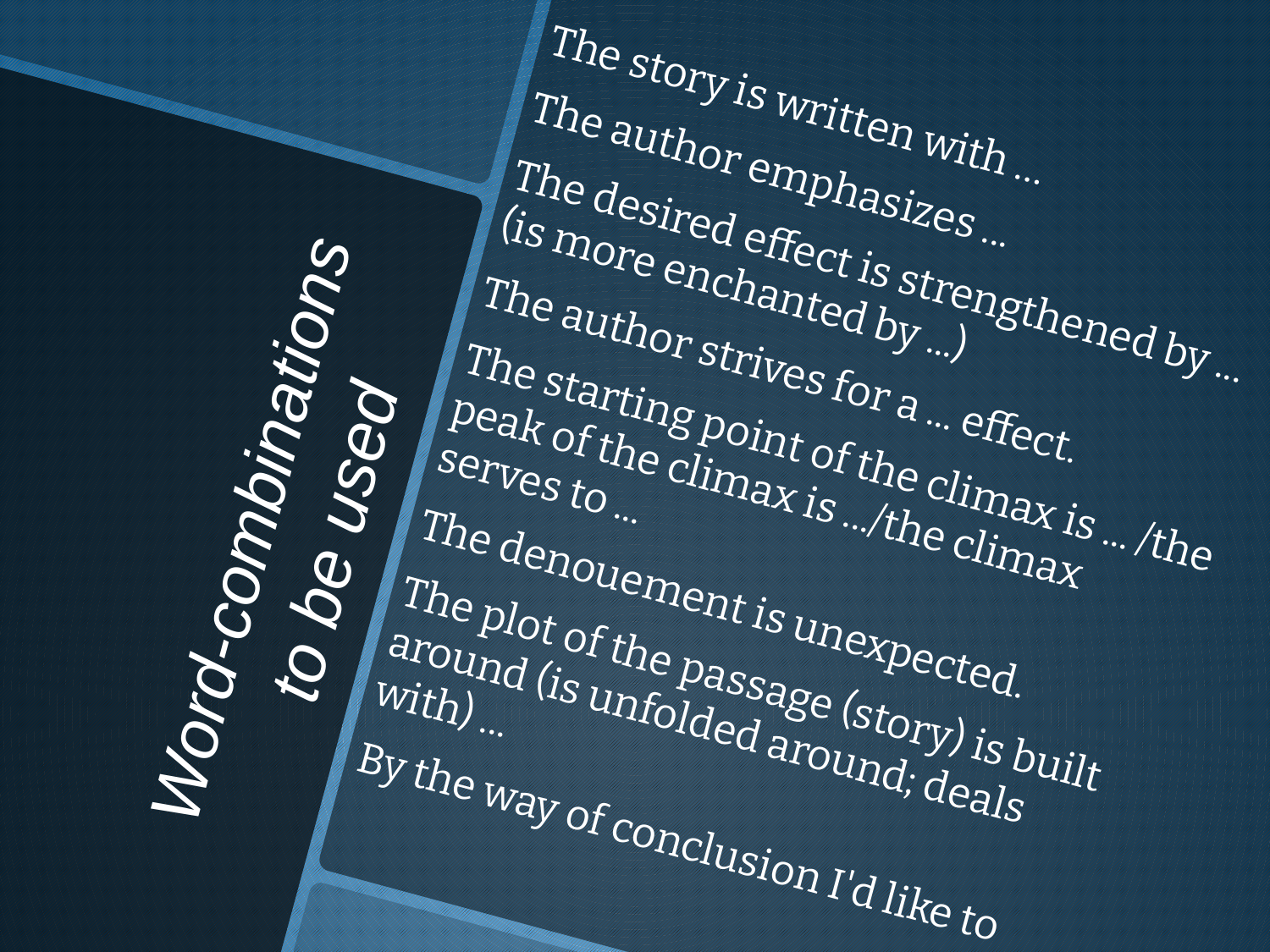

The story is written with …
The author emphasizes ...
The desired effect is strengthened by ... (is more enchanted by ...)
The author strives for a ... effect.
The starting point of the climax is ... /the peak of the climax is .../the climax serves to ...
The denouement is unexpected.
The plot of the passage (story) is built around (is unfolded around; deals with) ...
By the way of conclusion I'd like to
# Word-combinations to be used